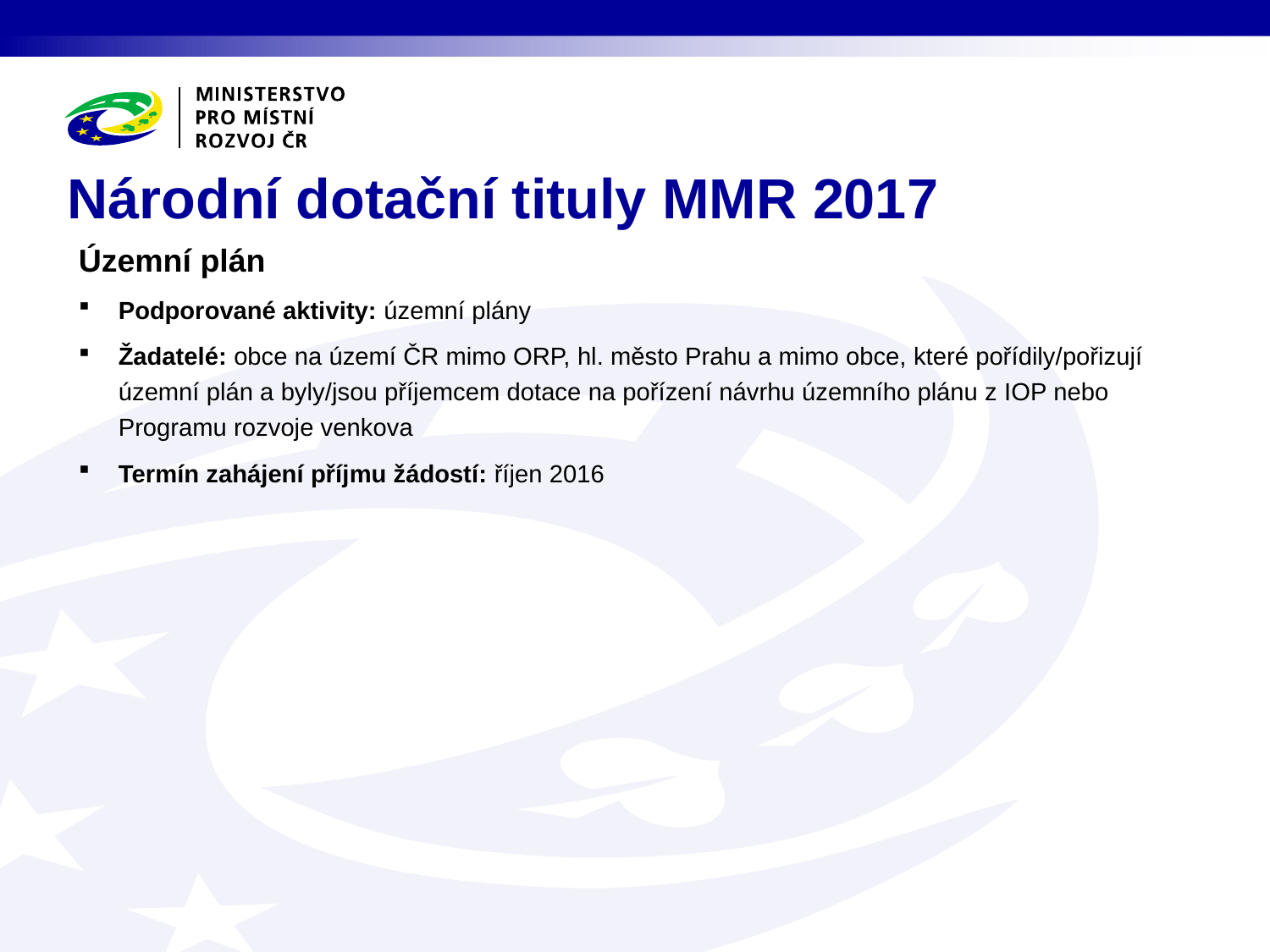

# Národní dotační tituly MMR 2017
Územní plán
Podporované aktivity: územní plány
Žadatelé: obce na území ČR mimo ORP, hl. město Prahu a mimo obce, které pořídily/pořizují územní plán a byly/jsou příjemcem dotace na pořízení návrhu územního plánu z IOP nebo Programu rozvoje venkova
Termín zahájení příjmu žádostí: říjen 2016